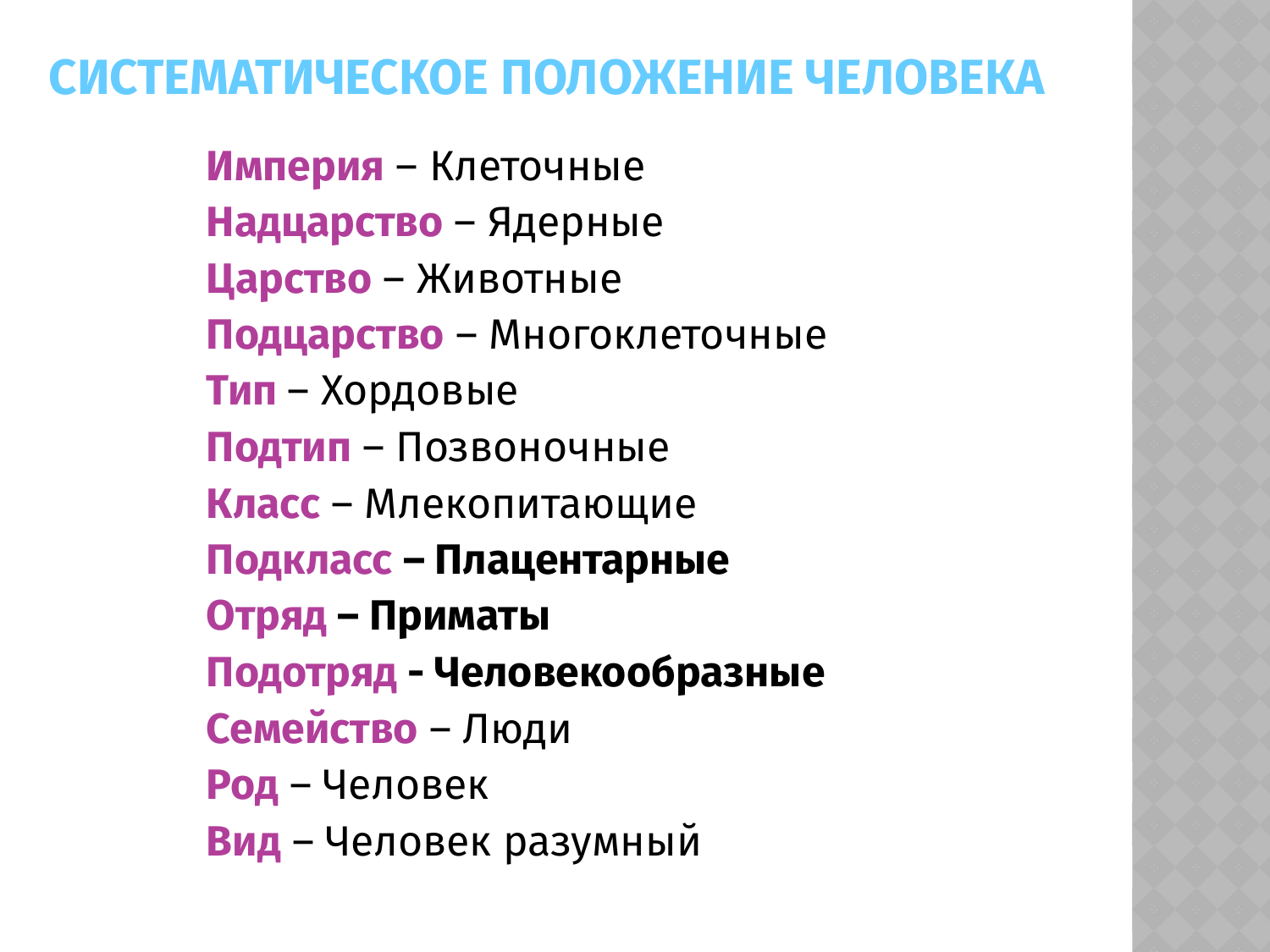

# Систематическое положение человека
           Империя – Клеточные
           Надцарство – Ядерные
           Царство – Животные
           Подцарство – Многоклеточные
           Тип – Хордовые
           Подтип – Позвоночные
           Класс – Млекопитающие
           Подкласс – Плацентарные
           Отряд – Приматы
           Подотряд - Человекообразные
           Семейство – Люди
           Род – Человек
           Вид – Человек разумный